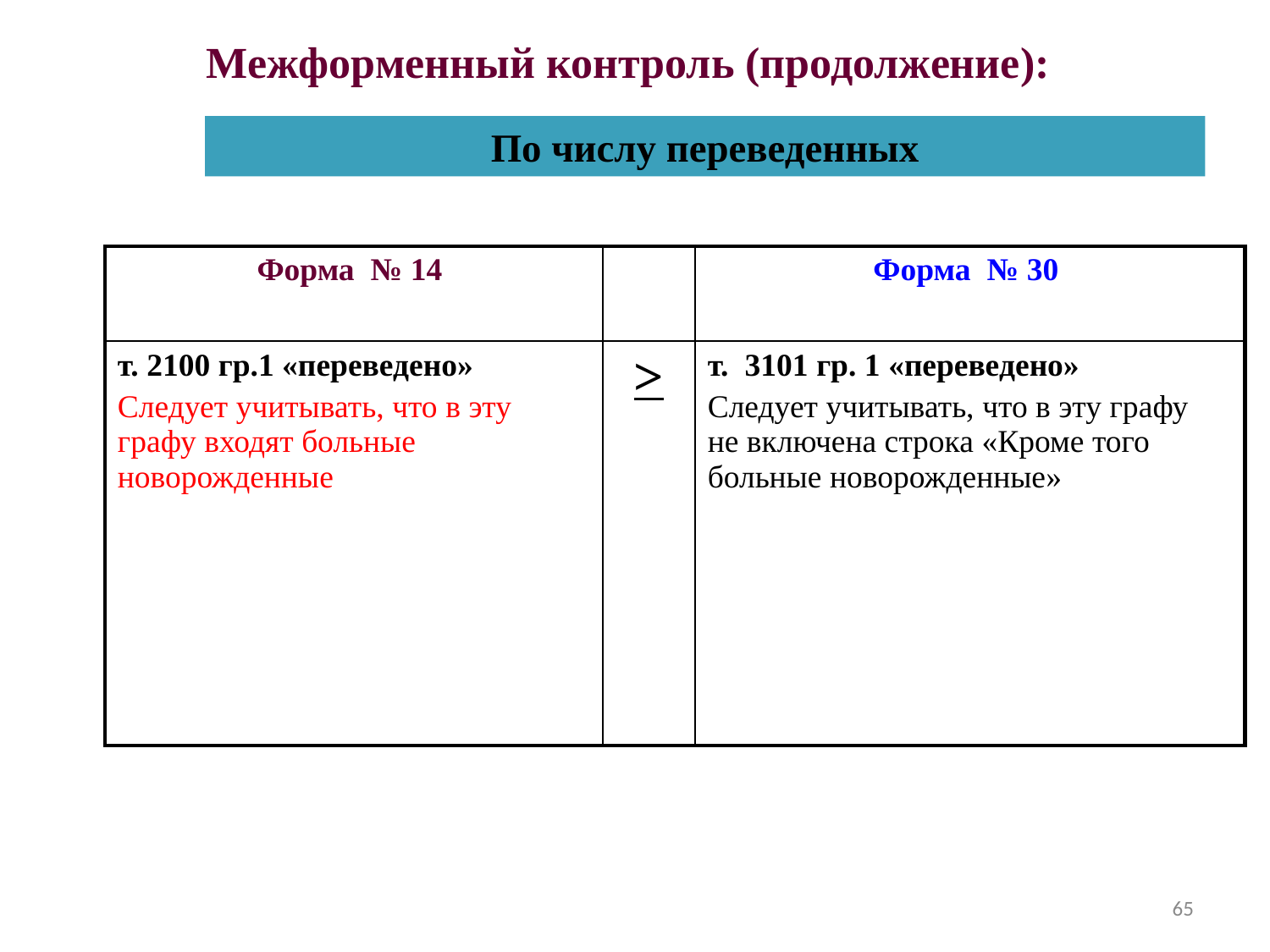

Межформенный контроль (продолжение):

По числу переведенных
| Форма № 14 |  | Форма № 30 |
| --- | --- | --- |
| т. 2100 гр.1 «переведено» Следует учитывать, что в эту графу входят больные новорожденные | > | т. 3101 гр. 1 «переведено» Следует учитывать, что в эту графу не включена строка «Кроме того больные новорожденные» |
65